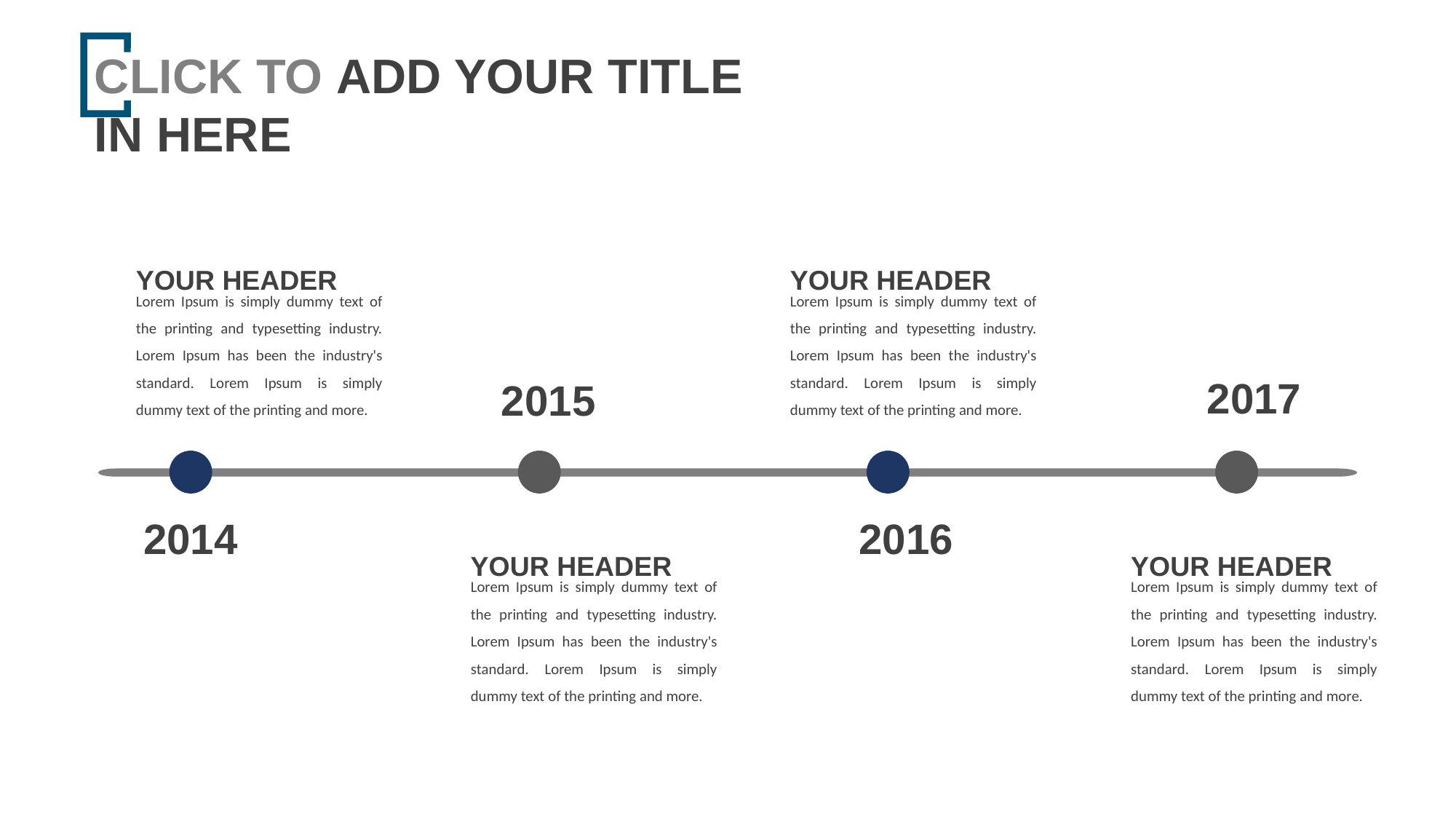

CLICK TO ADD YOUR TITLE IN HERE
e7d195523061f1c01ef2b70529884c179423570dbaad84926380ABC1F97BAEF0C8FC051856578EAB7874501A1FFE158C4981707381814BCC4D9A8E3554438DEE4FBCF5A5B4D2A8B0989AB57E8BAC65EB77E2D09FF131CC59EA9E4A9D8C5193CF33B4C665D9FFCB9FD5BF1978DE4ABAE5EDC832CC76654DC8A3C49933D22DDA1F036BB0B658159A33
YOUR HEADER
Lorem Ipsum is simply dummy text of the printing and typesetting industry. Lorem Ipsum has been the industry's standard. Lorem Ipsum is simply dummy text of the printing and more.
YOUR HEADER
Lorem Ipsum is simply dummy text of the printing and typesetting industry. Lorem Ipsum has been the industry's standard. Lorem Ipsum is simply dummy text of the printing and more.
2017
2015

2014
2016
YOUR HEADER
Lorem Ipsum is simply dummy text of the printing and typesetting industry. Lorem Ipsum has been the industry's standard. Lorem Ipsum is simply dummy text of the printing and more.
YOUR HEADER
Lorem Ipsum is simply dummy text of the printing and typesetting industry. Lorem Ipsum has been the industry's standard. Lorem Ipsum is simply dummy text of the printing and more.